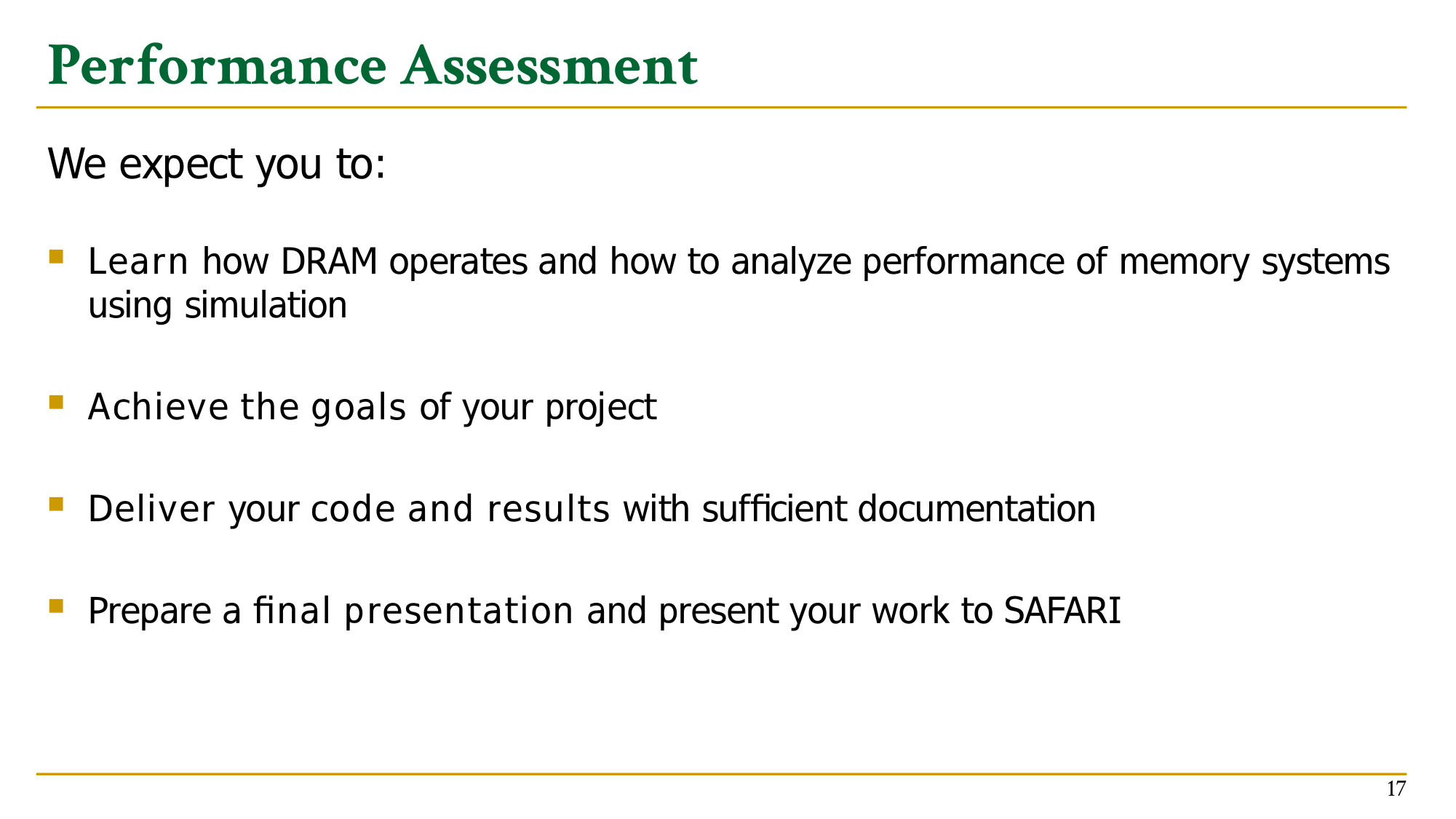

# Performance Assessment
We expect you to:
Learn how DRAM operates and how to analyze performance of memory systems using simulation

Achieve the goals of your project

Deliver your code and results with sufficient documentation

Prepare a final presentation and present your work to SAFARI
17